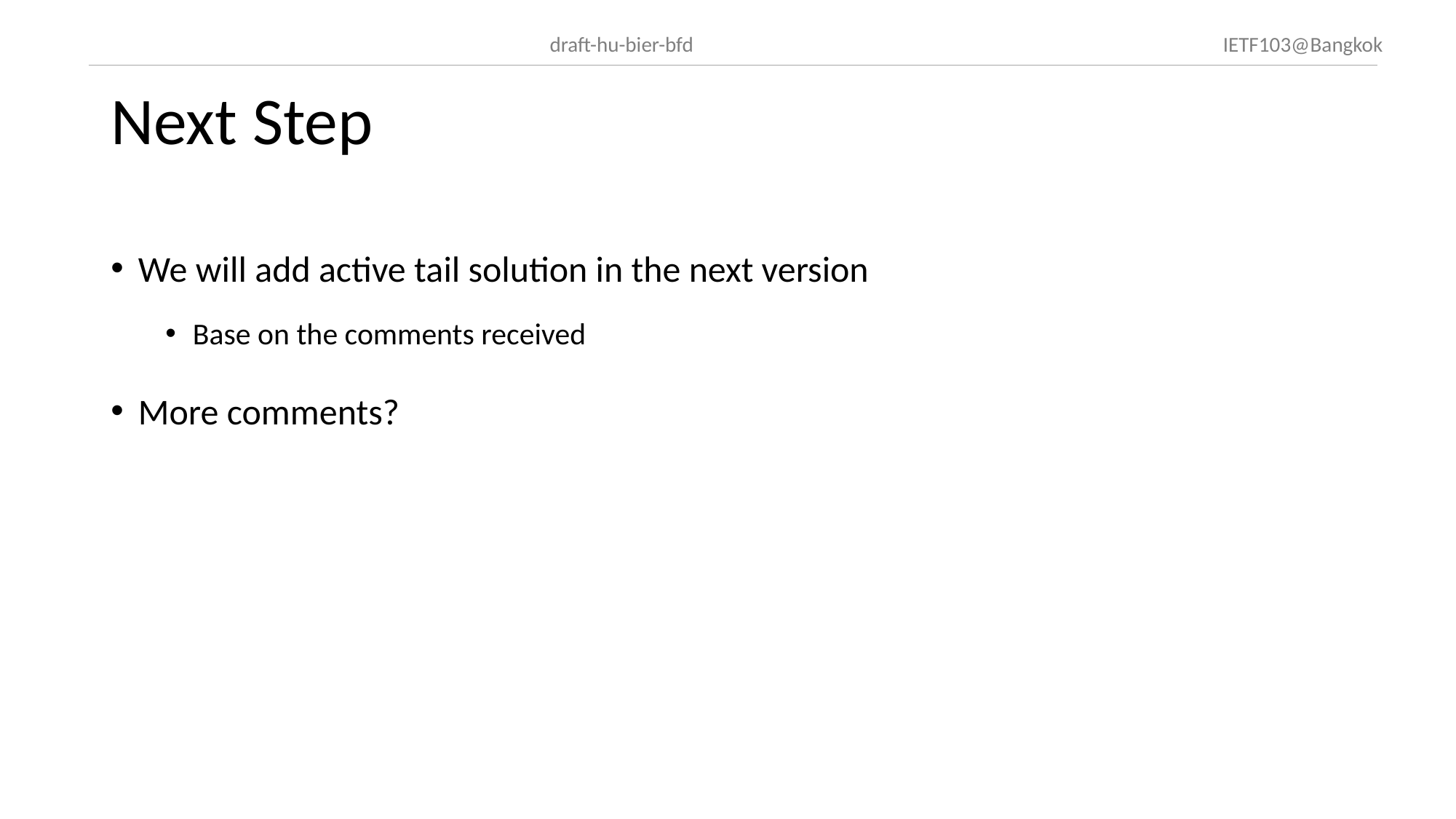

# Next Step
We will add active tail solution in the next version
Base on the comments received
More comments?